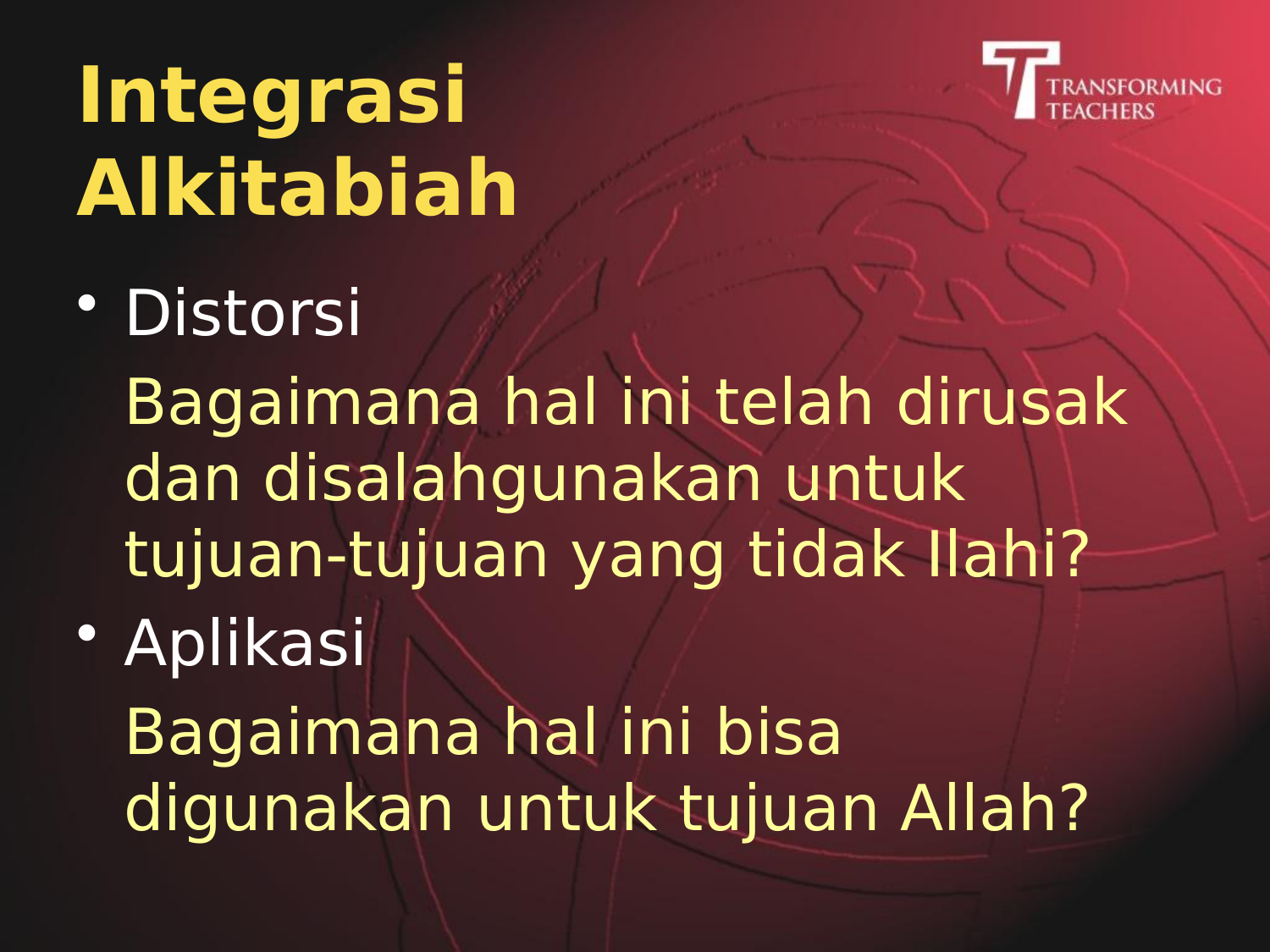

# Integrasi Alkitabiah
Distorsi
	Bagaimana hal ini telah dirusak dan disalahgunakan untuk tujuan-tujuan yang tidak Ilahi?
Aplikasi
	Bagaimana hal ini bisa digunakan untuk tujuan Allah?